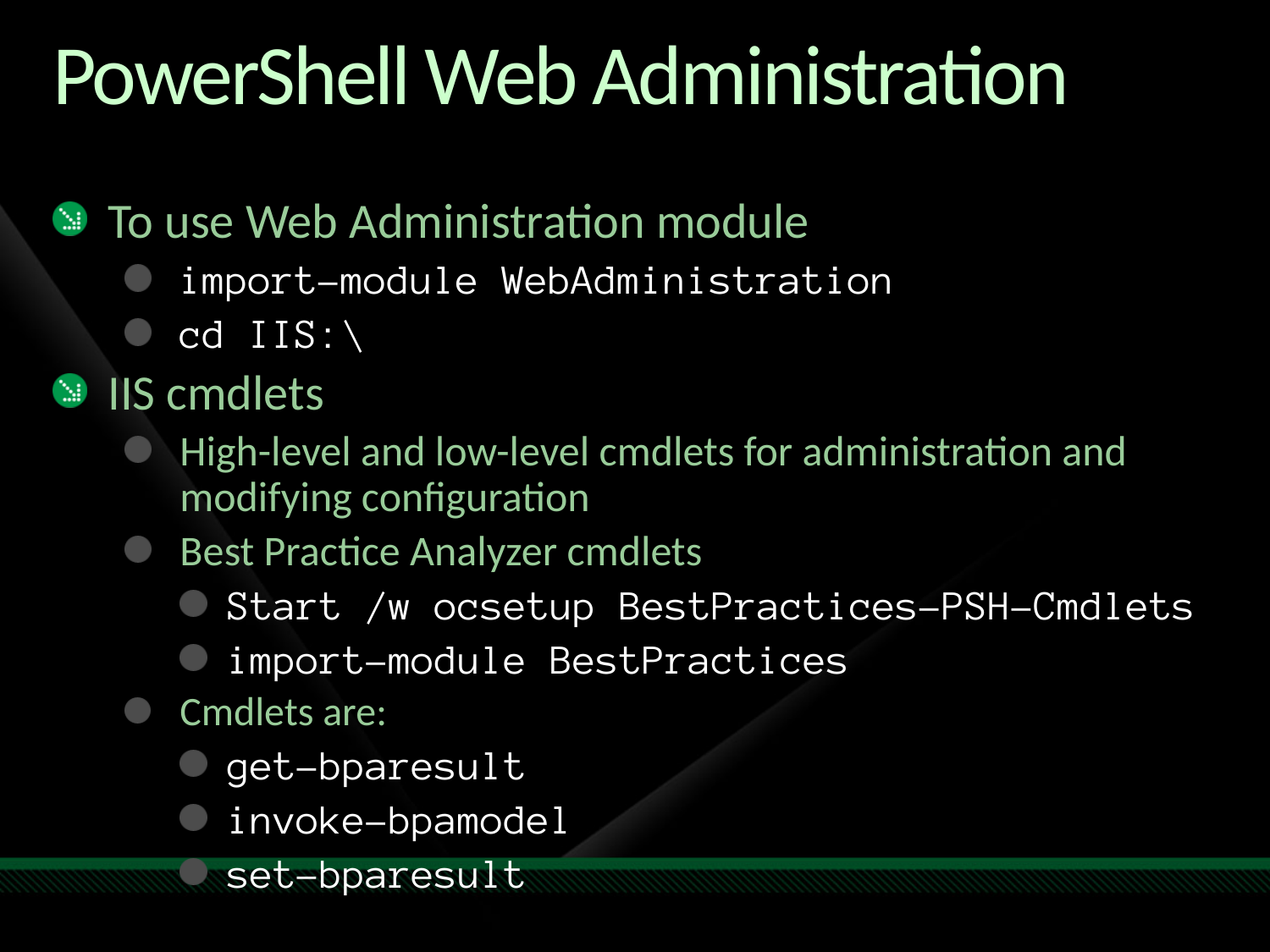

# PowerShell Web Administration
To use Web Administration module
import-module WebAdministration
cd IIS:\
IIS cmdlets
High-level and low-level cmdlets for administration and modifying configuration
Best Practice Analyzer cmdlets
Start /w ocsetup BestPractices-PSH-Cmdlets
import-module BestPractices
Cmdlets are:
get-bparesult
invoke-bpamodel
set-bparesult